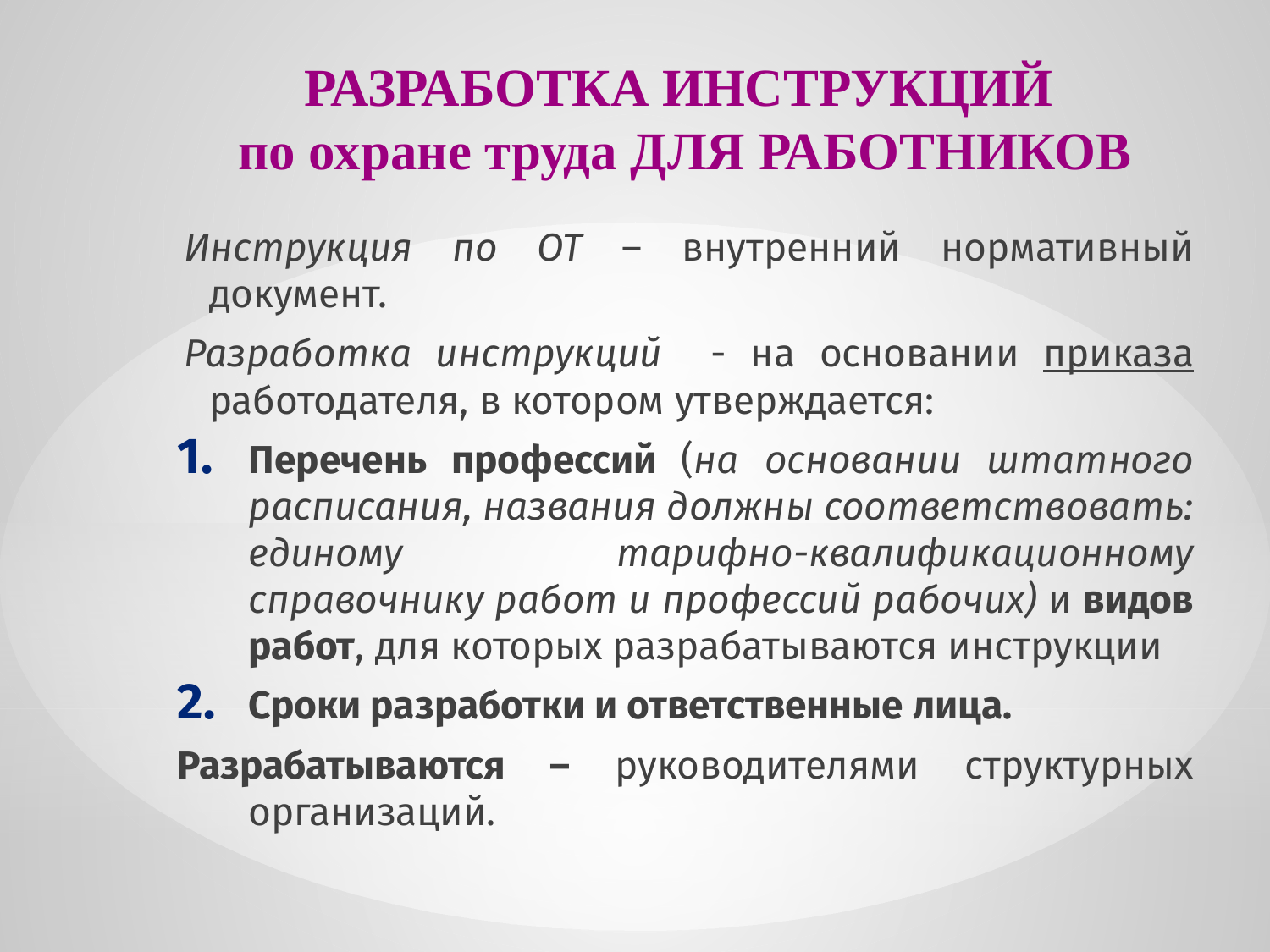

# РАЗРАБОТКА ИНСТРУКЦИЙ по охране труда ДЛЯ РАБОТНИКОВ
Инструкция по ОТ – внутренний нормативный документ.
Разработка инструкций  - на основании приказа работодателя, в котором утверждается:
Перечень профессий (на основании штатного расписания, названия должны соответствовать: единому тарифно-квалификационному справочнику работ и профессий рабочих) и видов работ, для которых разрабатываются инструкции
Сроки разработки и ответственные лица.
Разрабатываются – руководителями структурных организаций.